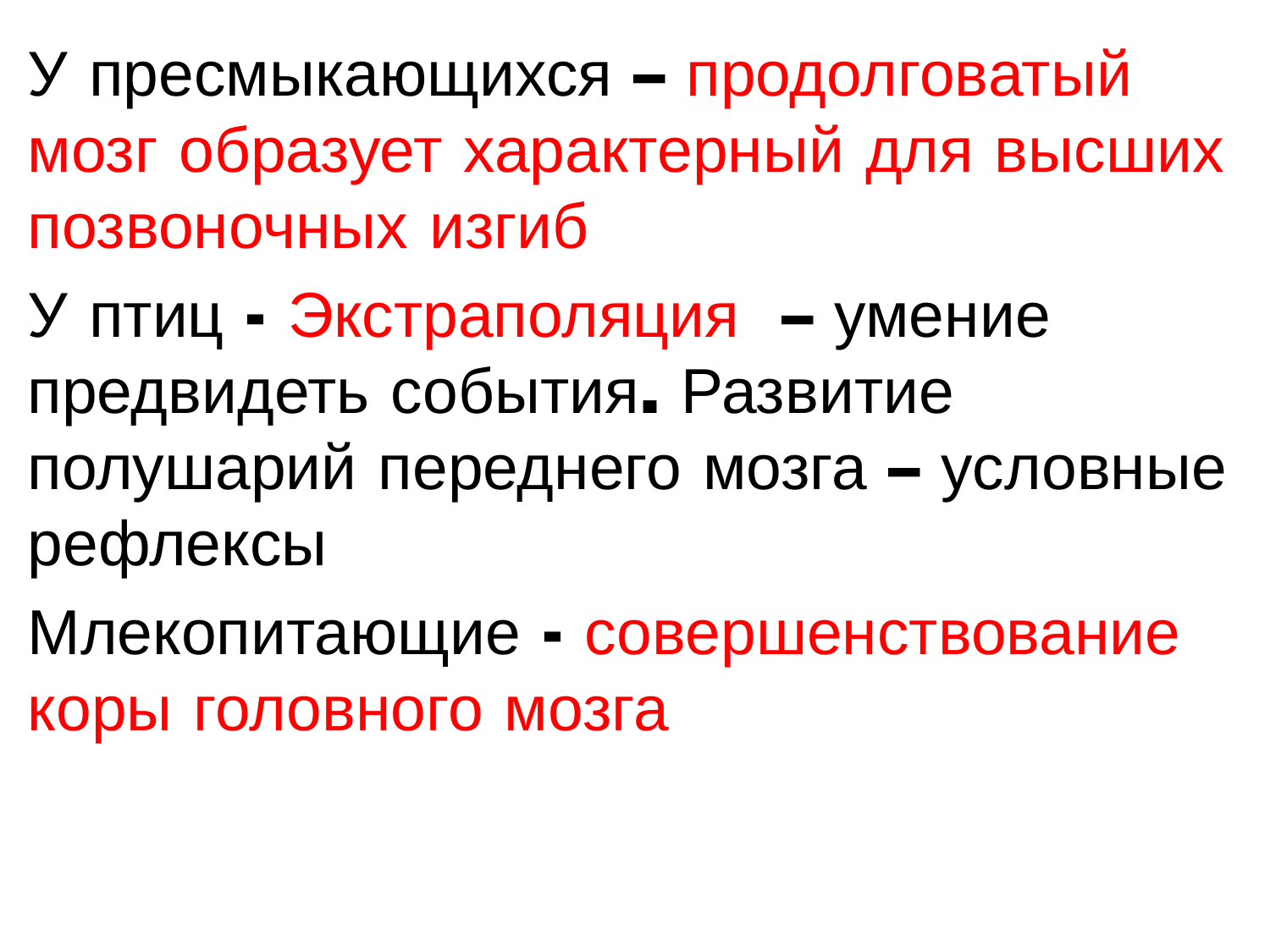

#
У пресмыкающихся – продолговатый мозг образует характерный для высших позвоночных изгиб
У птиц - Экстраполяция  – умение предвидеть события. Развитие полушарий переднего мозга – условные рефлексы
Млекопитающие - совершенствование коры головного мозга